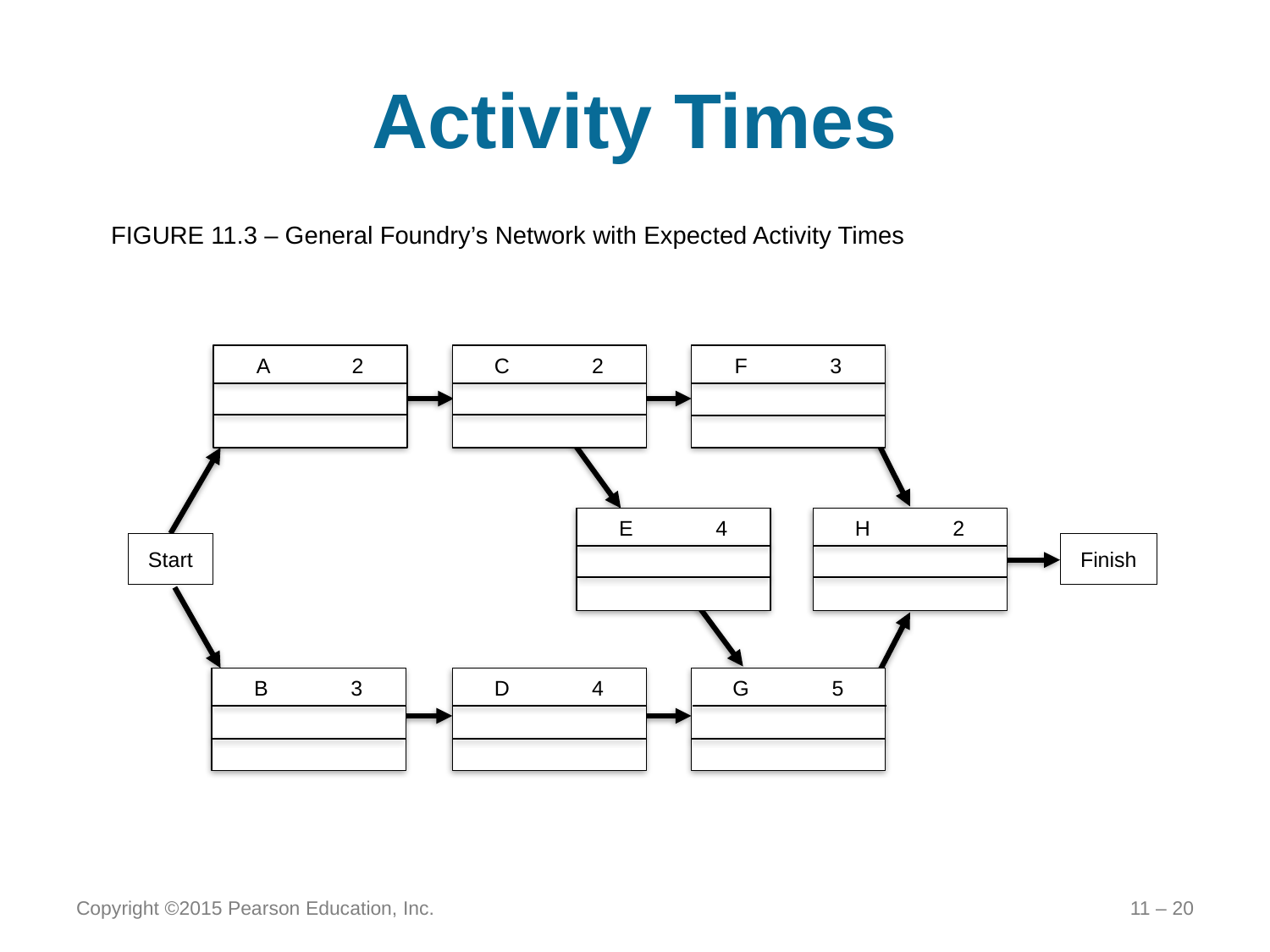

# Activity Times
FIGURE 11.3 – General Foundry’s Network with Expected Activity Times

A              2

C              2

F              3

E              4

H              2
Start
Finish

B              3

D              4

G              5
Copyright ©2015 Pearson Education, Inc.
11 – 20